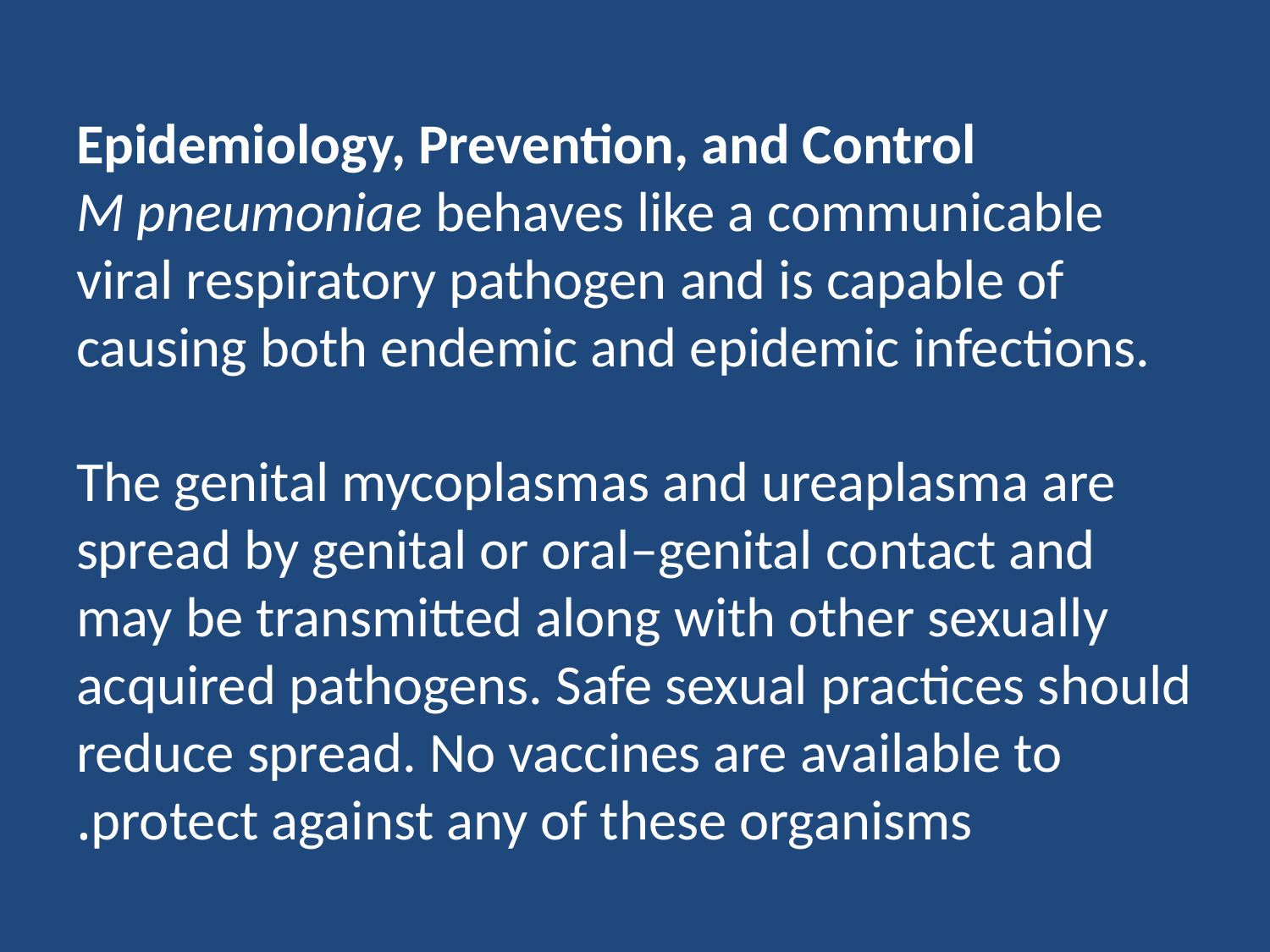

# Epidemiology, Prevention, and Control M pneumoniae behaves like a communicable viral respiratory pathogen and is capable of causing both endemic and epidemic infections. The genital mycoplasmas and ureaplasma are spread by genital or oral–genital contact and may be transmitted along with other sexually acquired pathogens. Safe sexual practices should reduce spread. No vaccines are available to protect against any of these organisms.